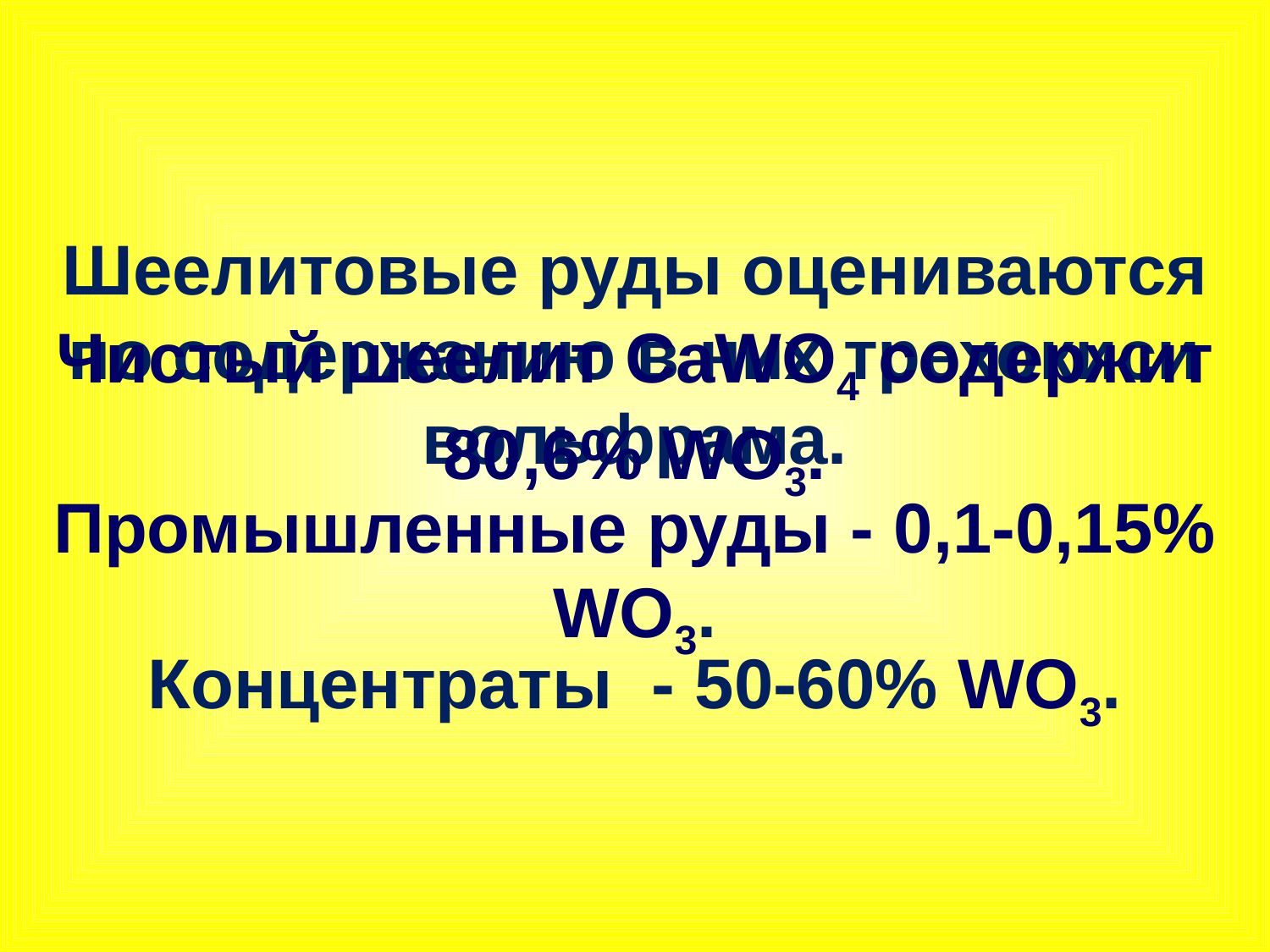

Шеелитовые руды оцениваются по содержанию в них трехокиси вольфрама.
Чистый шеелит CaWO4 содержит 80,6% WO3.
Промышленные руды - 0,1-0,15% WO3.
Концентраты  - 50-60% WO3.